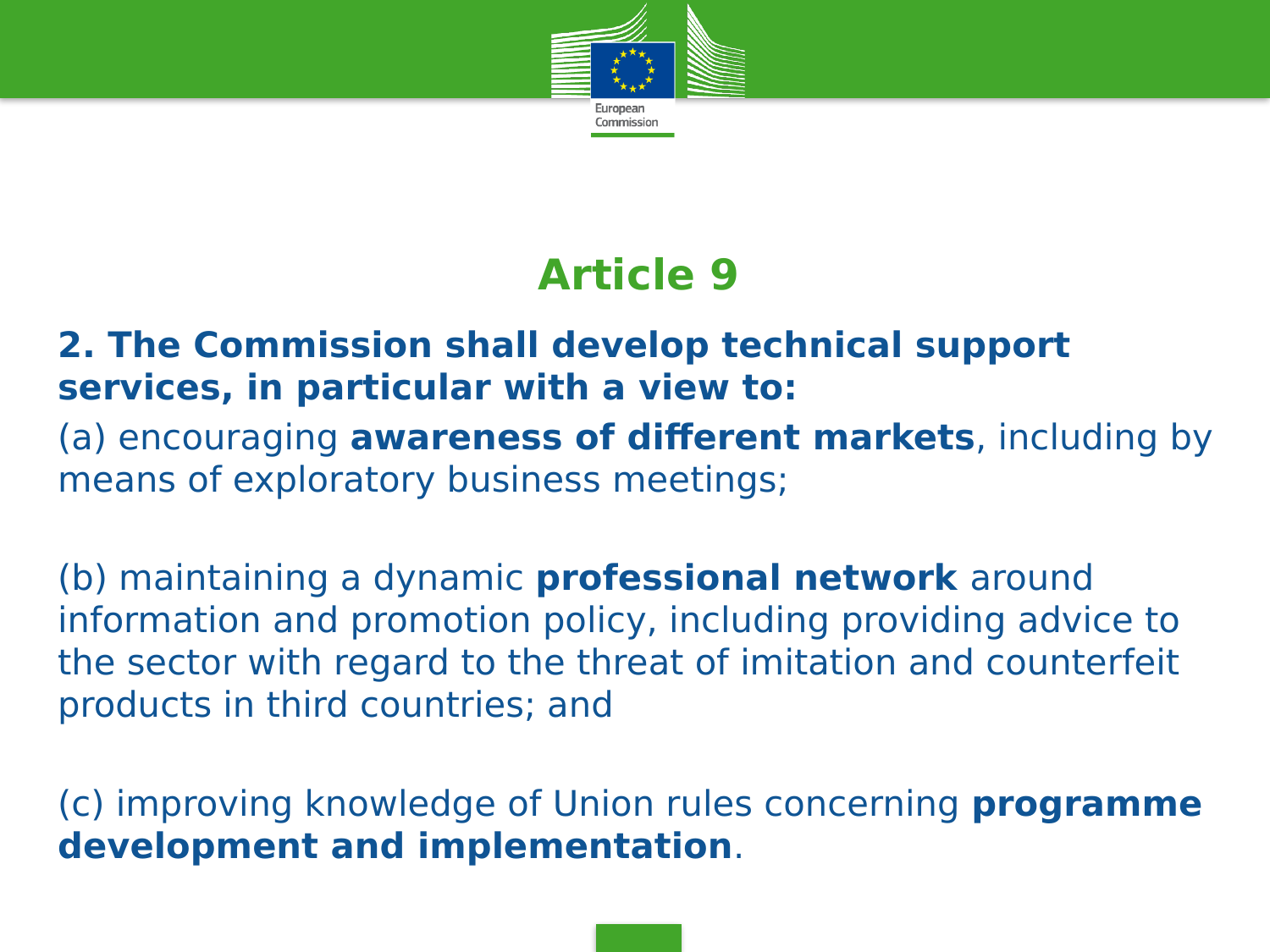

# Article 9
2. The Commission shall develop technical support services, in particular with a view to:
(a) encouraging awareness of different markets, including by means of exploratory business meetings;

(b) maintaining a dynamic professional network around information and promotion policy, including providing advice to the sector with regard to the threat of imitation and counterfeit products in third countries; and

(c) improving knowledge of Union rules concerning programme development and implementation.

5